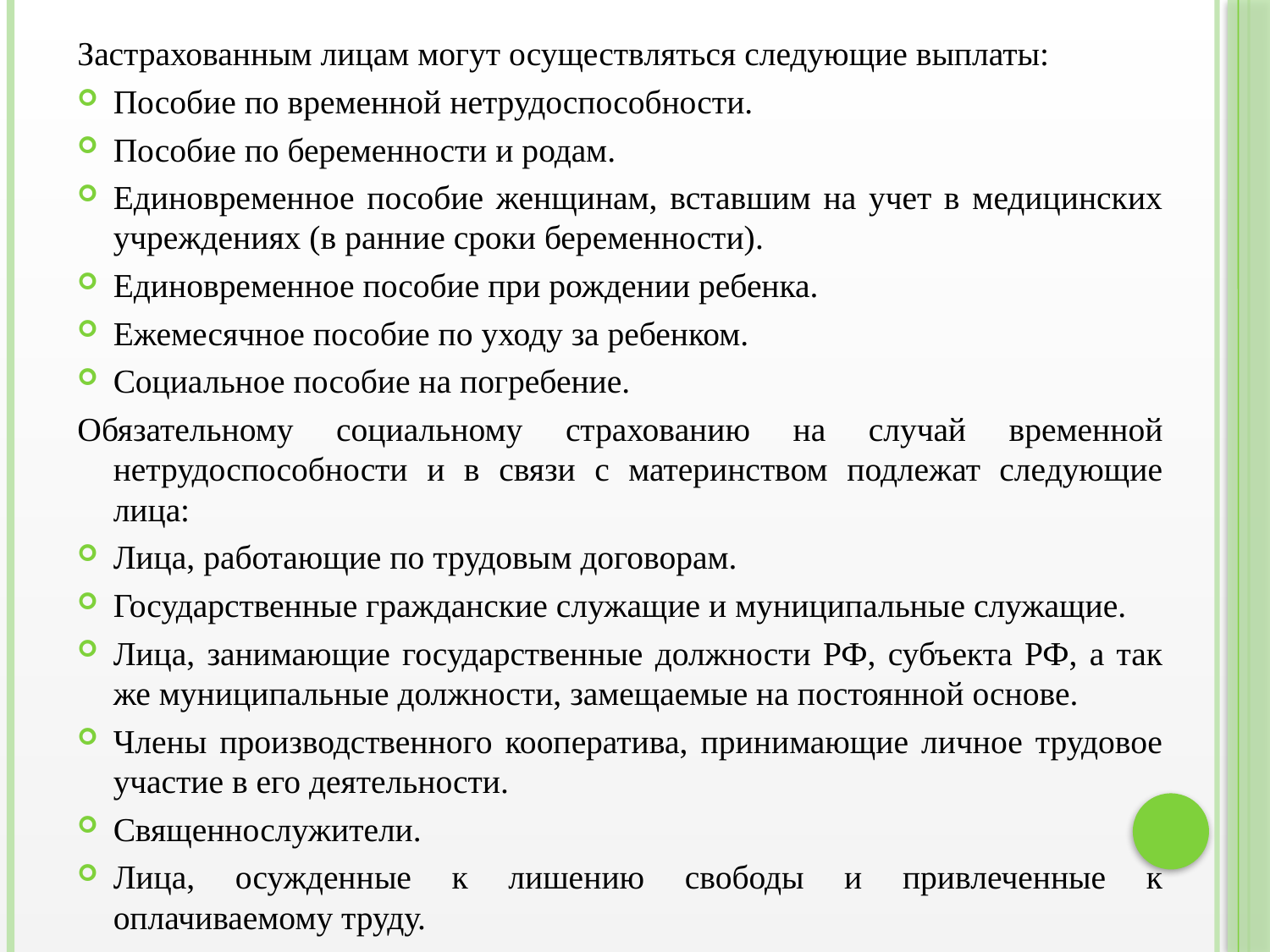

Застрахованным лицам могут осуществляться следующие выплаты:
Пособие по временной нетрудоспособности.
Пособие по беременности и родам.
Единовременное пособие женщинам, вставшим на учет в медицинских учреждениях (в ранние сроки беременности).
Единовременное пособие при рождении ребенка.
Ежемесячное пособие по уходу за ребенком.
Социальное пособие на погребение.
Обязательному социальному страхованию на случай временной нетрудоспособности и в связи с материнством подлежат следующие лица:
Лица, работающие по трудовым договорам.
Государственные гражданские служащие и муниципальные служащие.
Лица, занимающие государственные должности РФ, субъекта РФ, а так же муниципальные должности, замещаемые на постоянной основе.
Члены производственного кооператива, принимающие личное трудовое участие в его деятельности.
Священнослужители.
Лица, осужденные к лишению свободы и привлеченные к оплачиваемому труду.